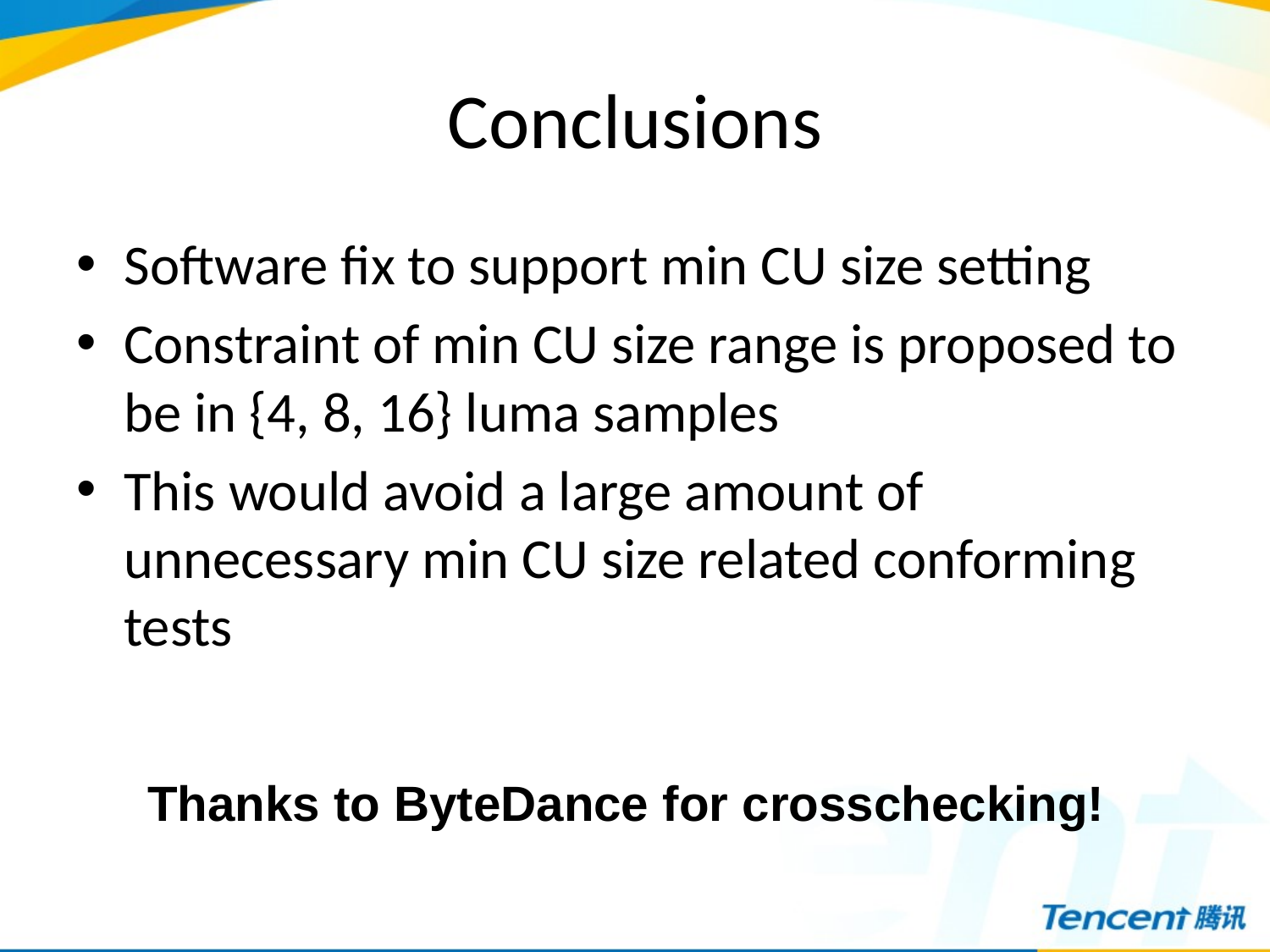

# Conclusions
Software fix to support min CU size setting
Constraint of min CU size range is proposed to be in {4, 8, 16} luma samples
This would avoid a large amount of unnecessary min CU size related conforming tests

Thanks to ByteDance for crosschecking!